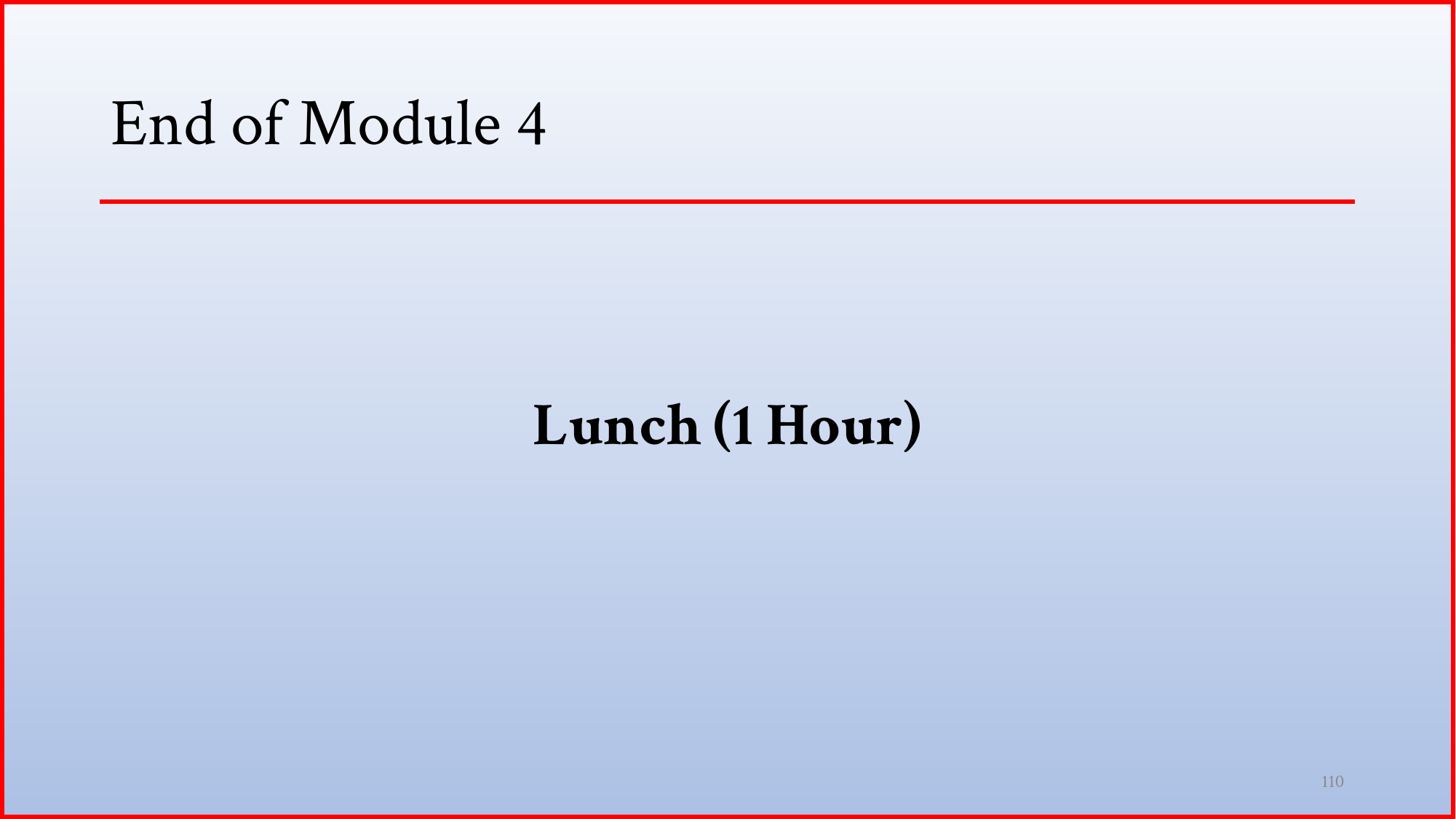

# End of Module 4
Lunch (1 Hour)
110